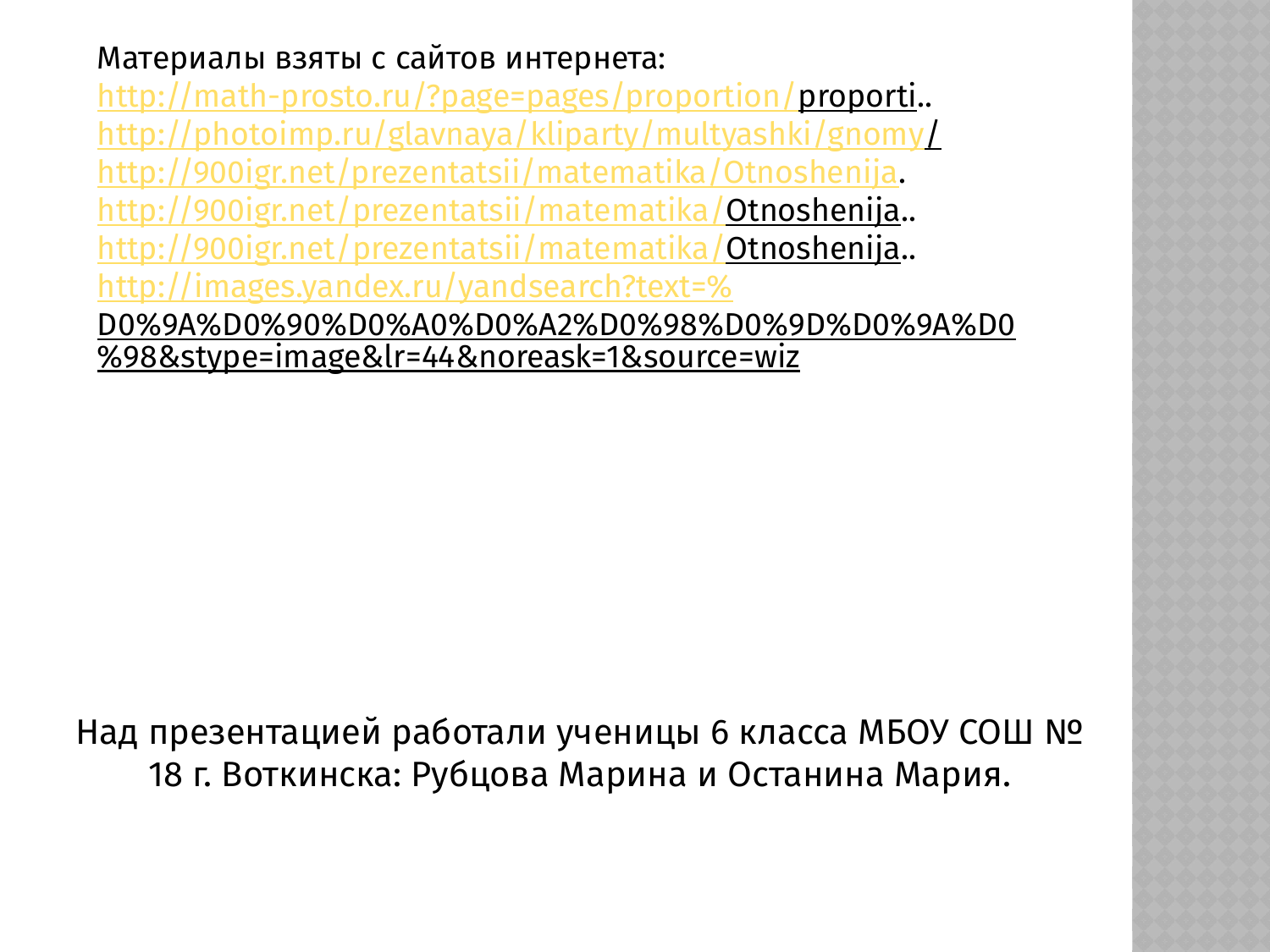

Материалы взяты с сайтов интернета:
http://math-prosto.ru/?page=pages/proportion/proporti..
http://photoimp.ru/glavnaya/kliparty/multyashki/gnomy/
http://900igr.net/prezentatsii/matematika/Otnoshenija.
http://900igr.net/prezentatsii/matematika/Otnoshenija..
http://900igr.net/prezentatsii/matematika/Otnoshenija..
http://images.yandex.ru/yandsearch?text=%D0%9A%D0%90%D0%A0%D0%A2%D0%98%D0%9D%D0%9A%D0%98&stype=image&lr=44&noreask=1&source=wiz

Над презентацией работали ученицы 6 класса МБОУ СОШ № 18 г. Воткинска: Рубцова Марина и Останина Мария.